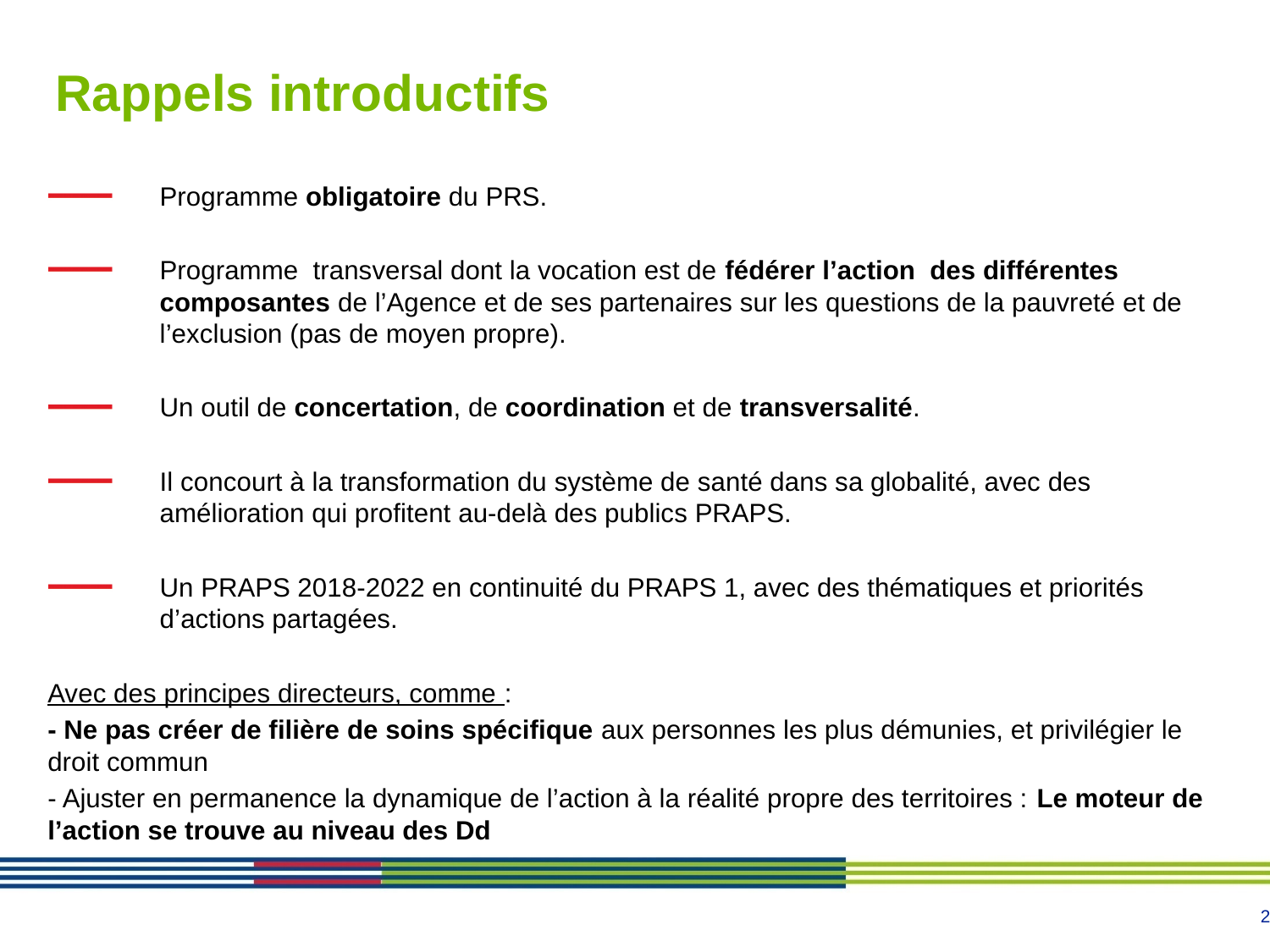

# Rappels introductifs

Programme obligatoire du PRS.

Programme  transversal dont la vocation est de fédérer l’action  des différentes composantes de l’Agence et de ses partenaires sur les questions de la pauvreté et de l’exclusion (pas de moyen propre).

Un outil de concertation, de coordination et de transversalité.

Il concourt à la transformation du système de santé dans sa globalité, avec des amélioration qui profitent au-delà des publics PRAPS.

Un PRAPS 2018-2022 en continuité du PRAPS 1, avec des thématiques et priorités d’actions partagées.

Avec des principes directeurs, comme :
- Ne pas créer de filière de soins spécifique aux personnes les plus démunies, et privilégier le droit commun
- Ajuster en permanence la dynamique de l’action à la réalité propre des territoires : Le moteur de l’action se trouve au niveau des Dd